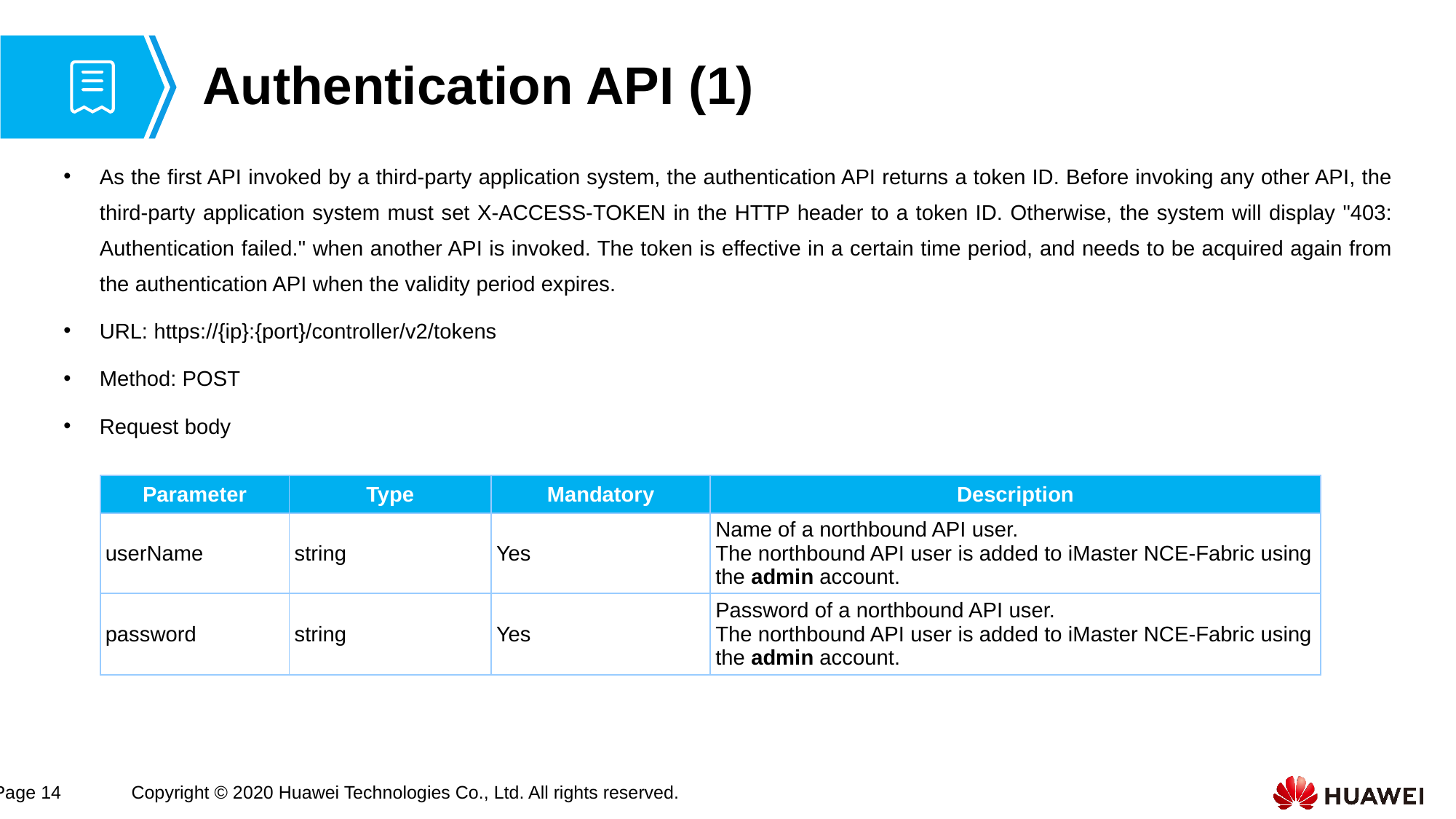

# Authentication API (1)

As the first API invoked by a third-party application system, the authentication API returns a token ID. Before invoking any other API, the third-party application system must set X-ACCESS-TOKEN in the HTTP header to a token ID. Otherwise, the system will display "403: Authentication failed." when another API is invoked. The token is effective in a certain time period, and needs to be acquired again from the authentication API when the validity period expires.
URL: https://{ip}:{port}/controller/v2/tokens
Method: POST
Request body

| Parameter | Type | Mandatory | Description |
| --- | --- | --- | --- |
| userName | string | Yes | Name of a northbound API user. The northbound API user is added to iMaster NCE-Fabric using the admin account. |
| password | string | Yes | Password of a northbound API user. The northbound API user is added to iMaster NCE-Fabric using the admin account. |